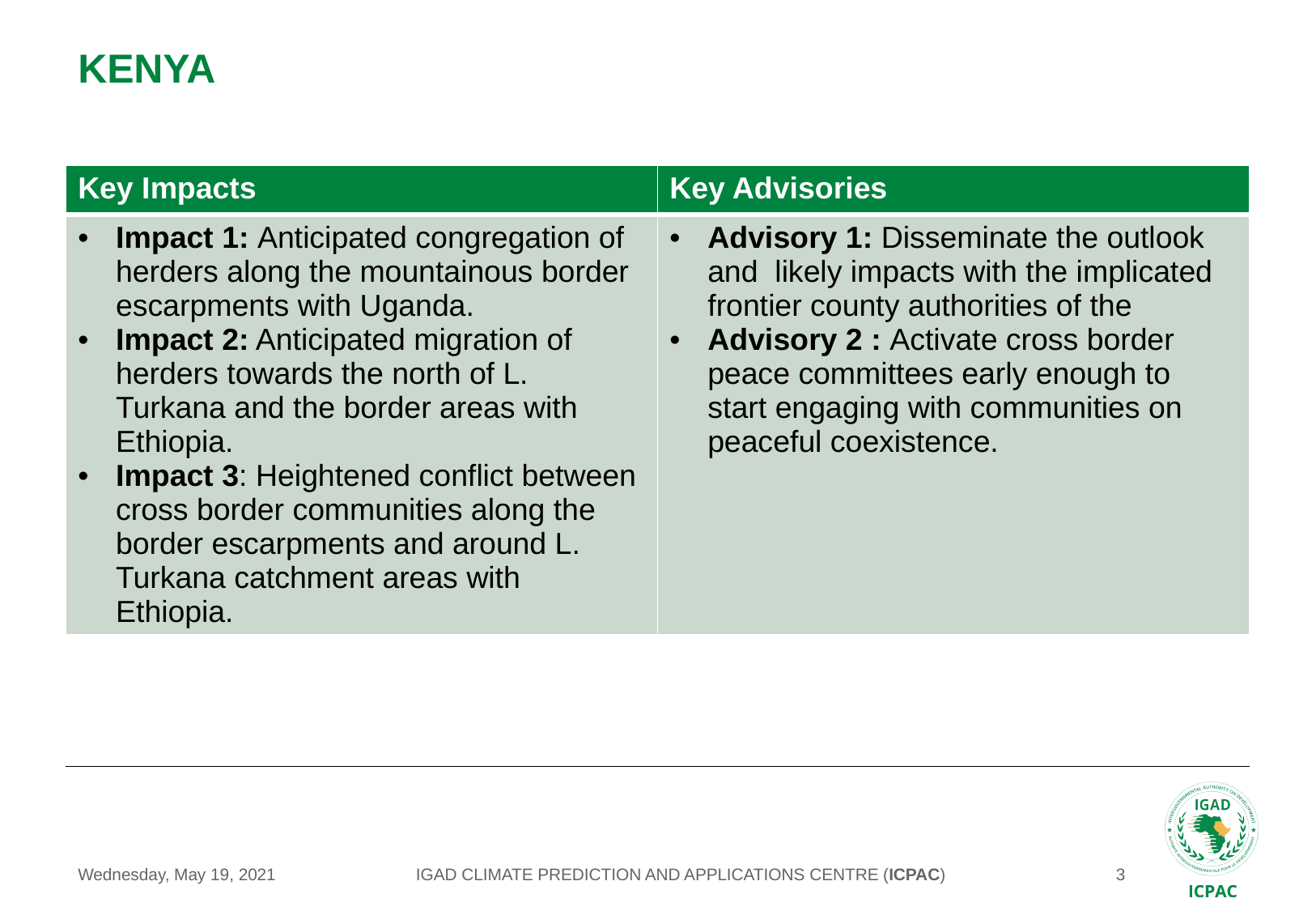

# KENYA
| Key Impacts | Key Advisories |
| --- | --- |
| Impact 1: Anticipated congregation of herders along the mountainous border escarpments with Uganda. Impact 2: Anticipated migration of herders towards the north of L. Turkana and the border areas with Ethiopia. Impact 3: Heightened conflict between cross border communities along the border escarpments and around L. Turkana catchment areas with Ethiopia. | Advisory 1: Disseminate the outlook and likely impacts with the implicated frontier county authorities of the Advisory 2 : Activate cross border peace committees early enough to start engaging with communities on peaceful coexistence. |
IGAD CLIMATE PREDICTION AND APPLICATIONS CENTRE (ICPAC)
Wednesday, May 19, 2021
3